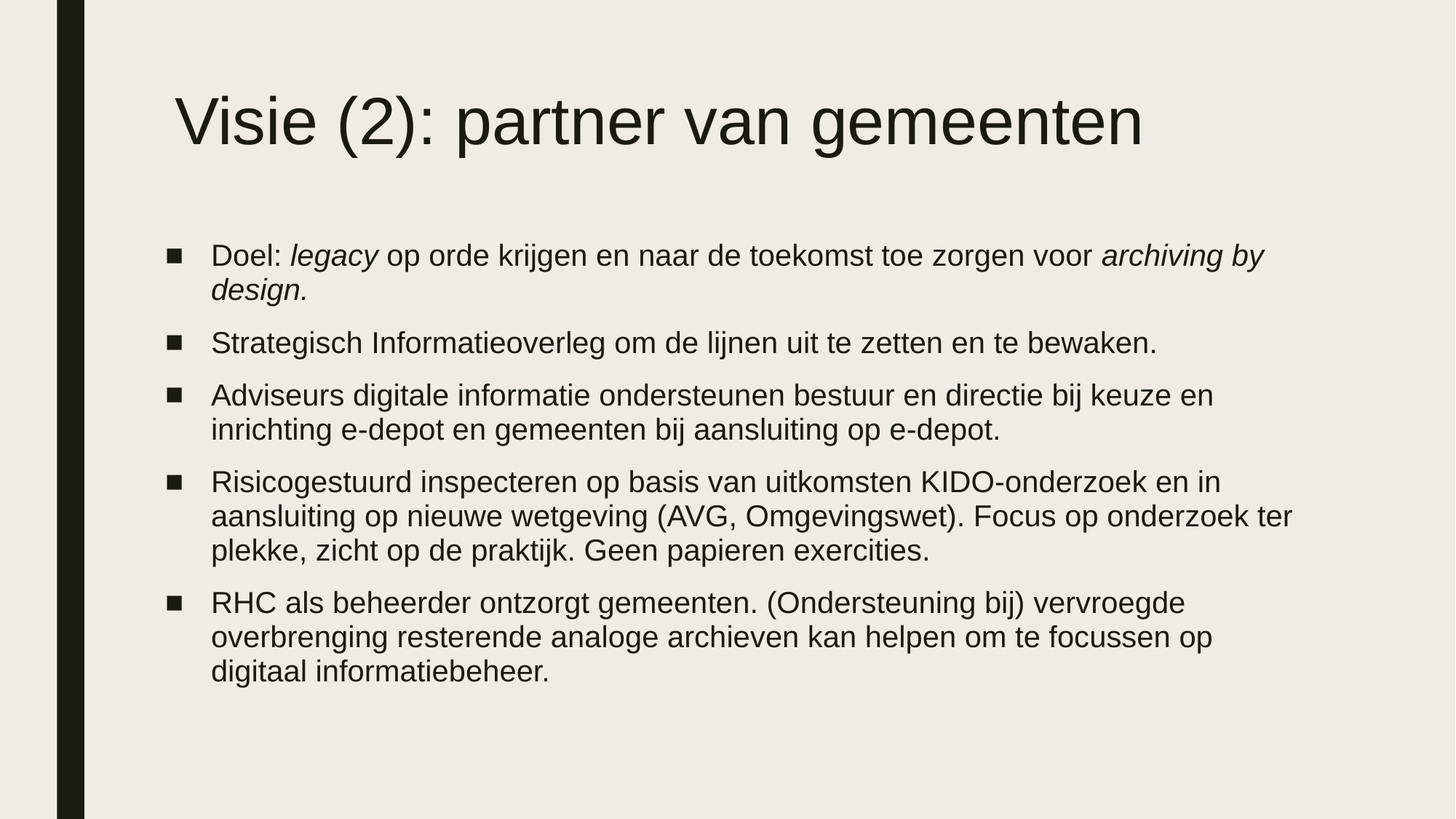

# Visie (2): partner van gemeenten
Doel: legacy op orde krijgen en naar de toekomst toe zorgen voor archiving by design.
Strategisch Informatieoverleg om de lijnen uit te zetten en te bewaken.
Adviseurs digitale informatie ondersteunen bestuur en directie bij keuze en inrichting e-depot en gemeenten bij aansluiting op e-depot.
Risicogestuurd inspecteren op basis van uitkomsten KIDO-onderzoek en in aansluiting op nieuwe wetgeving (AVG, Omgevingswet). Focus op onderzoek ter plekke, zicht op de praktijk. Geen papieren exercities.
RHC als beheerder ontzorgt gemeenten. (Ondersteuning bij) vervroegde overbrenging resterende analoge archieven kan helpen om te focussen op digitaal informatiebeheer.